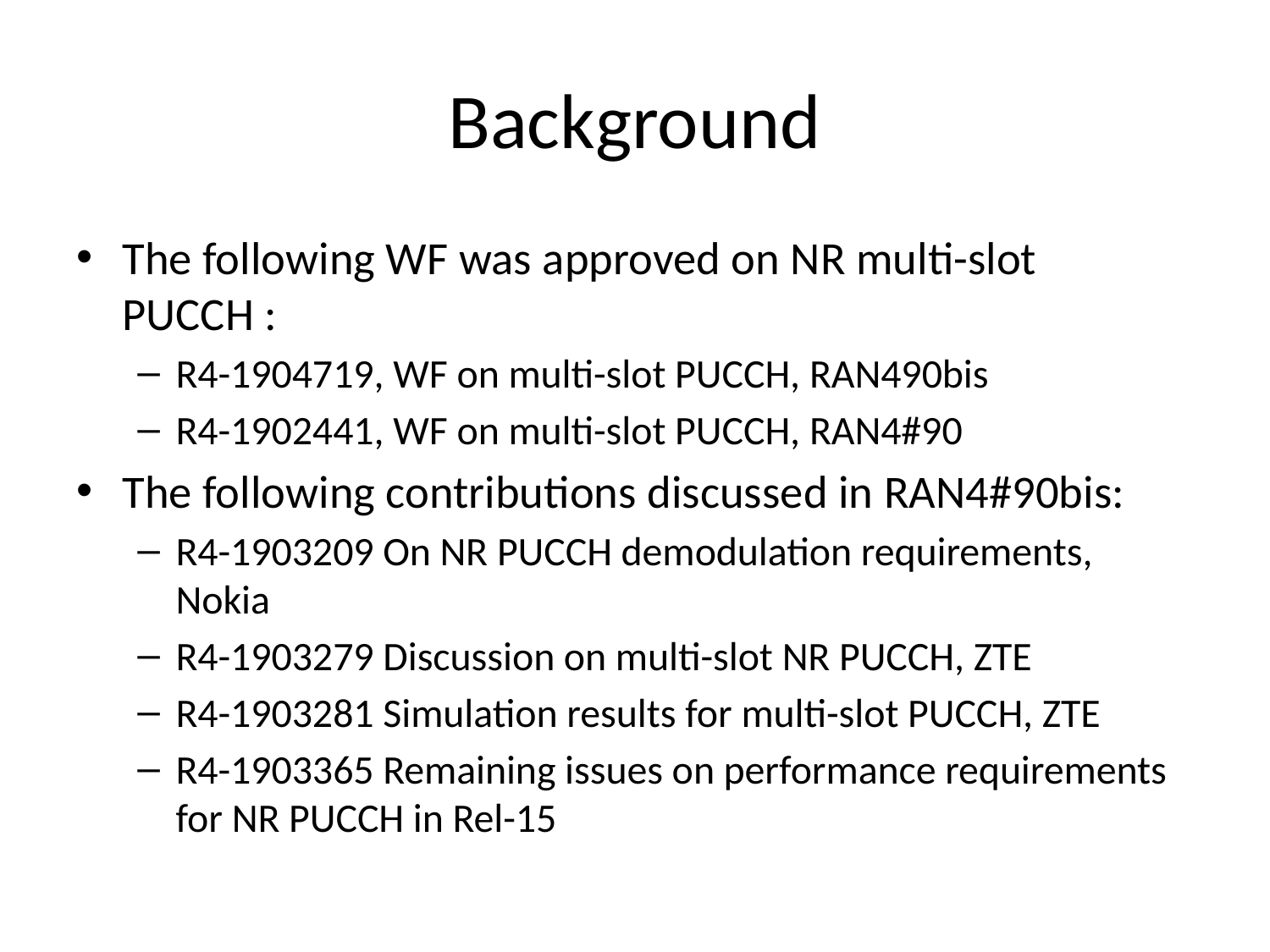

# Background
The following WF was approved on NR multi-slot PUCCH :
R4-1904719, WF on multi-slot PUCCH, RAN490bis
R4-1902441, WF on multi-slot PUCCH, RAN4#90
The following contributions discussed in RAN4#90bis:
R4-1903209 On NR PUCCH demodulation requirements, Nokia
R4-1903279 Discussion on multi-slot NR PUCCH, ZTE
R4-1903281 Simulation results for multi-slot PUCCH, ZTE
R4-1903365 Remaining issues on performance requirements for NR PUCCH in Rel-15